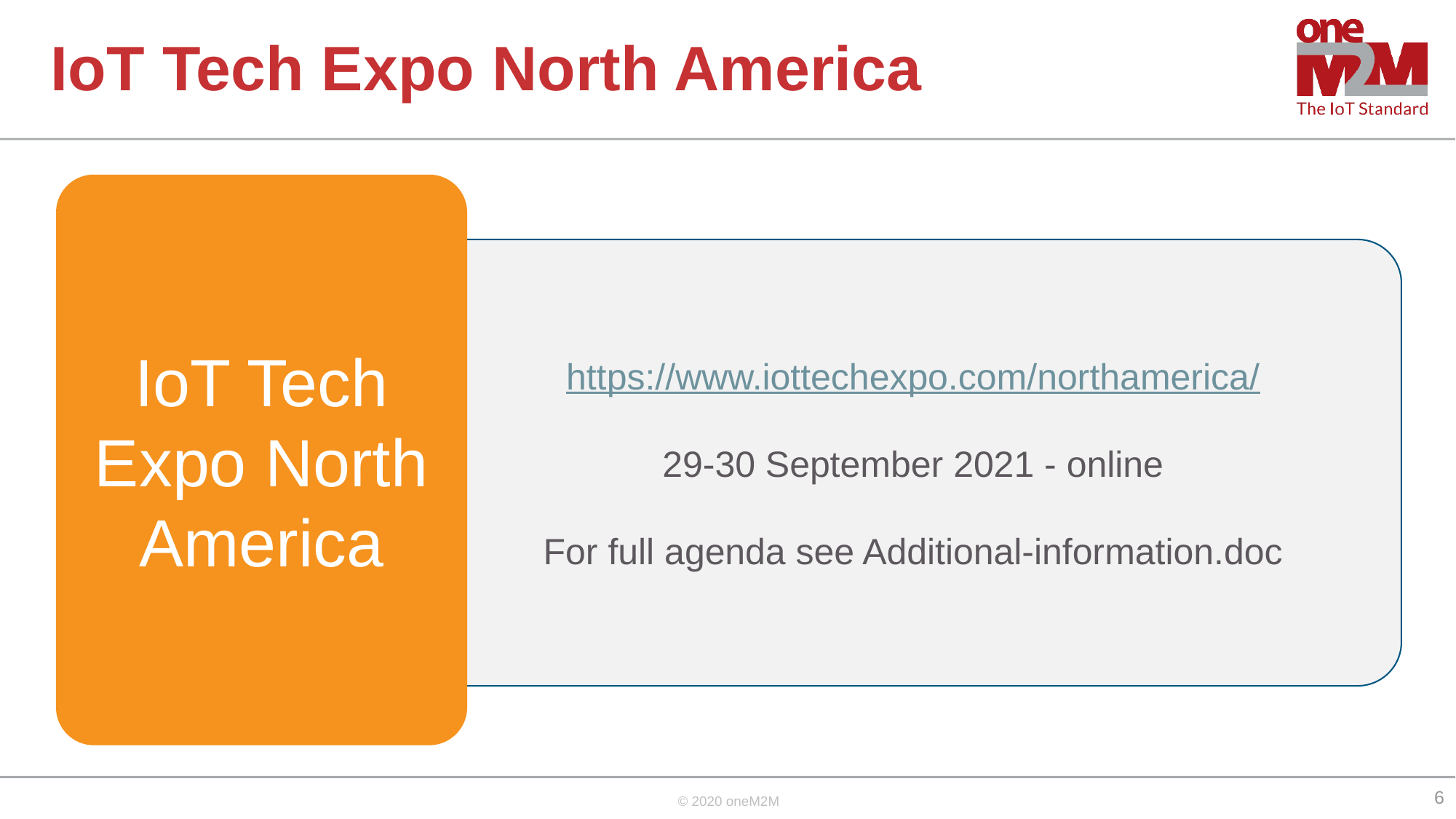

# IoT Tech Expo North America
IoT Tech Expo North America
https://www.iottechexpo.com/northamerica/

29-30 September 2021 - online

For full agenda see Additional-information.doc
6